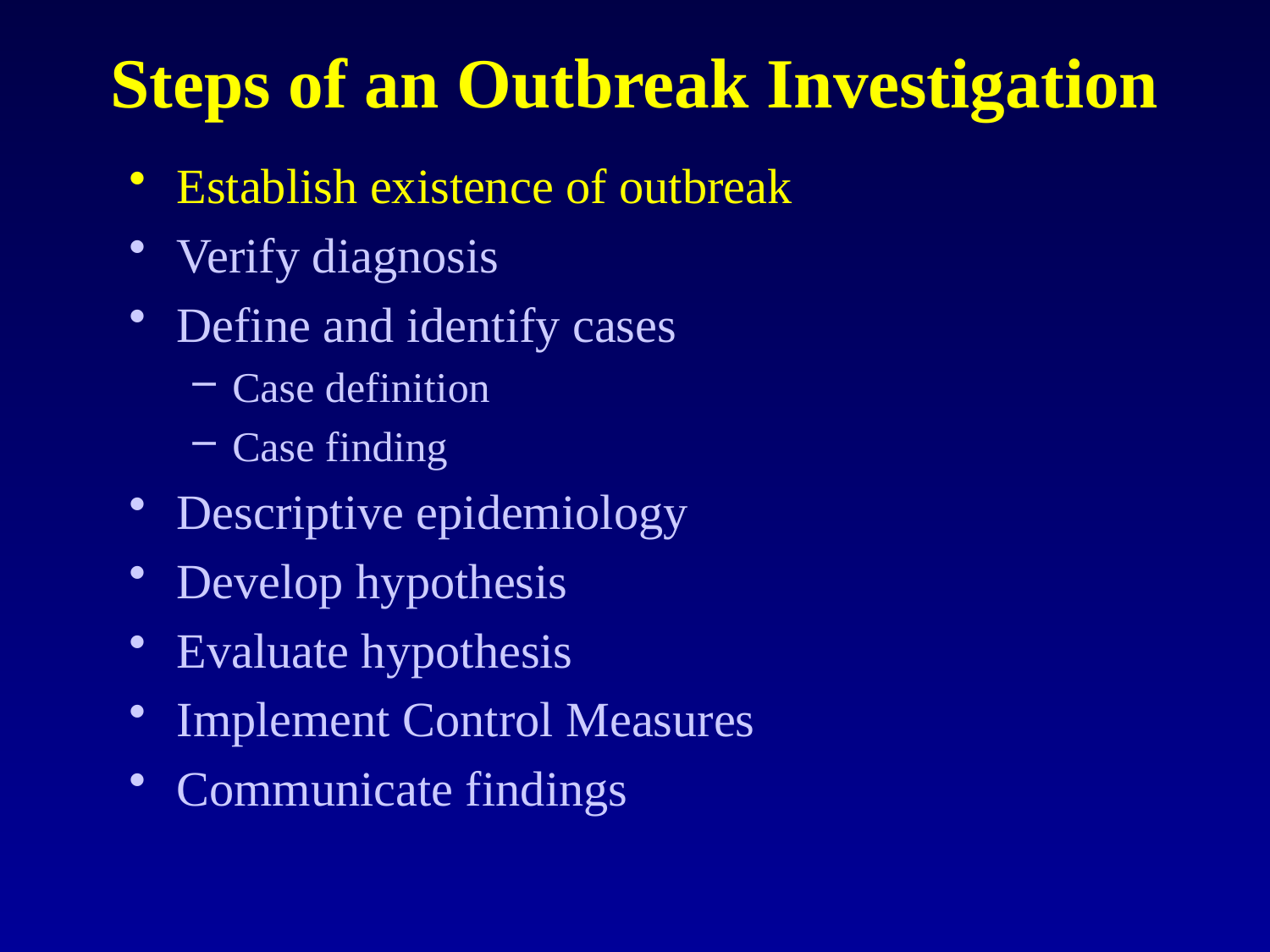

# Steps of an Outbreak Investigation
Establish existence of outbreak
Verify diagnosis
Define and identify cases
Case definition
Case finding
Descriptive epidemiology
Develop hypothesis
Evaluate hypothesis
Implement Control Measures
Communicate findings